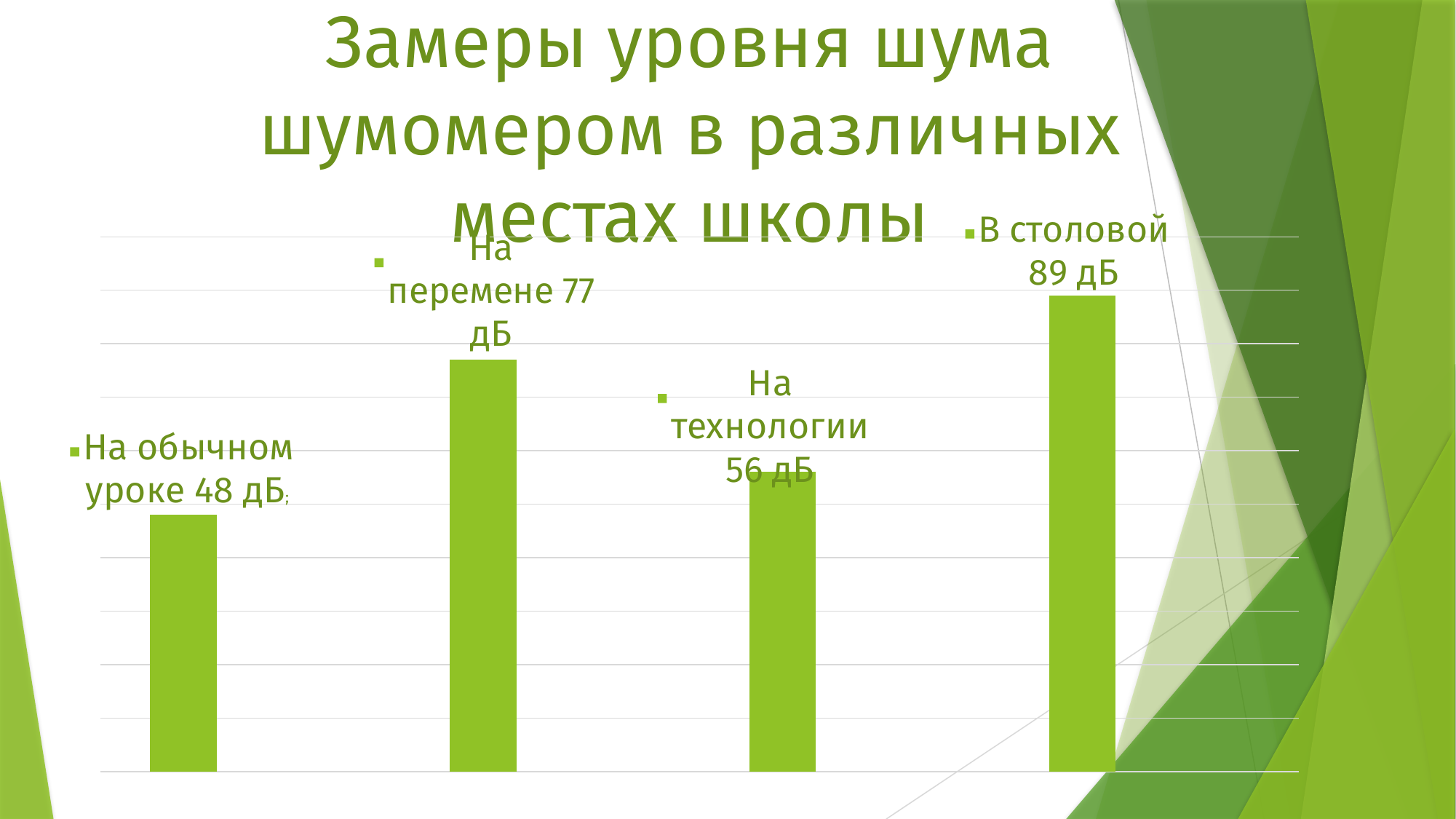

# Замеры уровня шума шумомером в различных местах школы

### Chart

| Category |                 | Столбец1 | Столбец2 |
|---|---|---|---|
| На обычном уроке | 48.0 | None | None |
| На перемене | 77.0 | None | None |
| На технологии | 56.0 | None | None |
| В столовой | 89.0 | None | None |